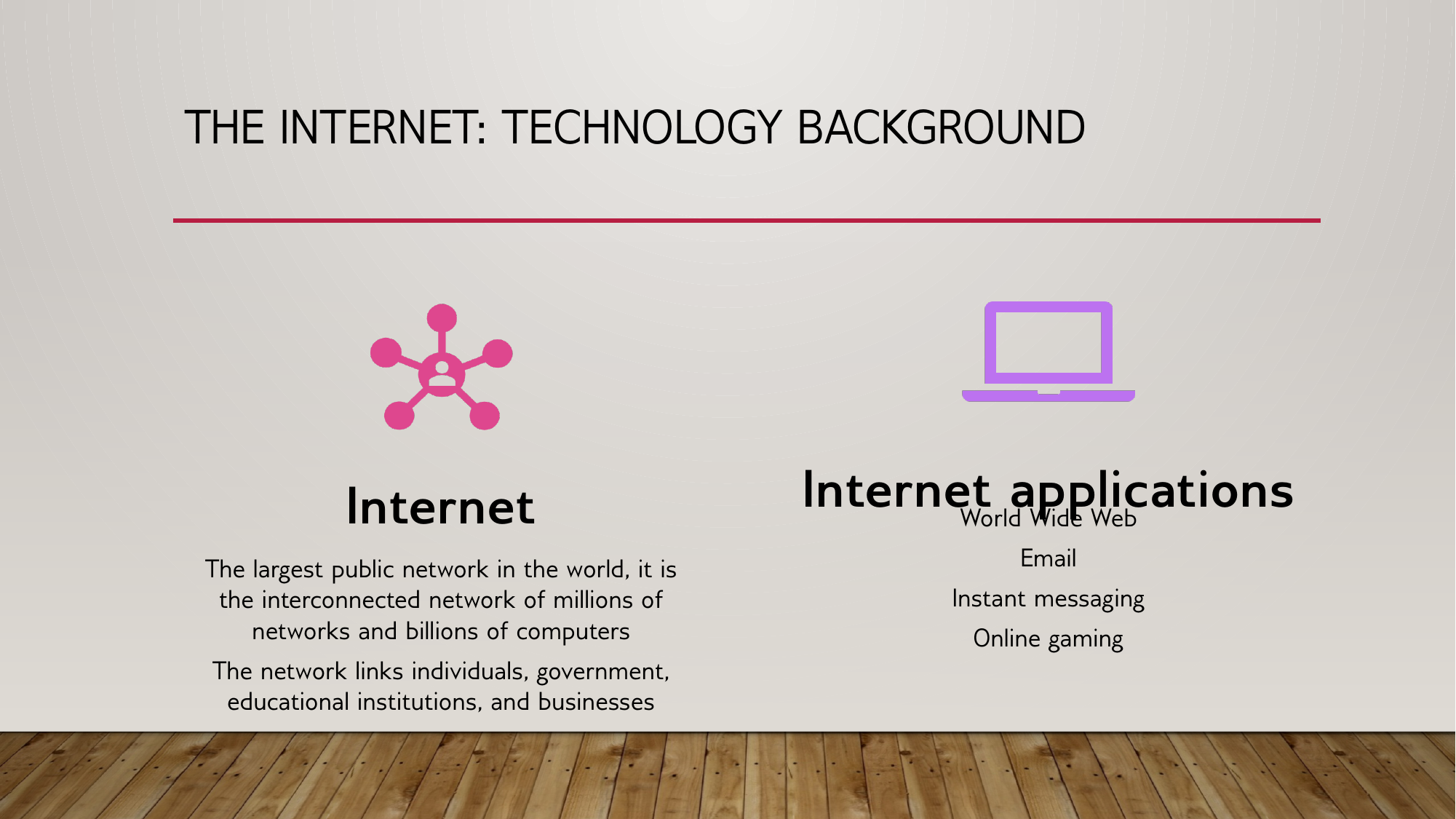

# The Internet: technology background
Internet
The largest public network in the world, it is the interconnected network of millions of networks and billions of computers
The network links individuals, government, educational institutions, and businesses
Internet applications
World Wide Web
Email
Instant messaging
Online gaming